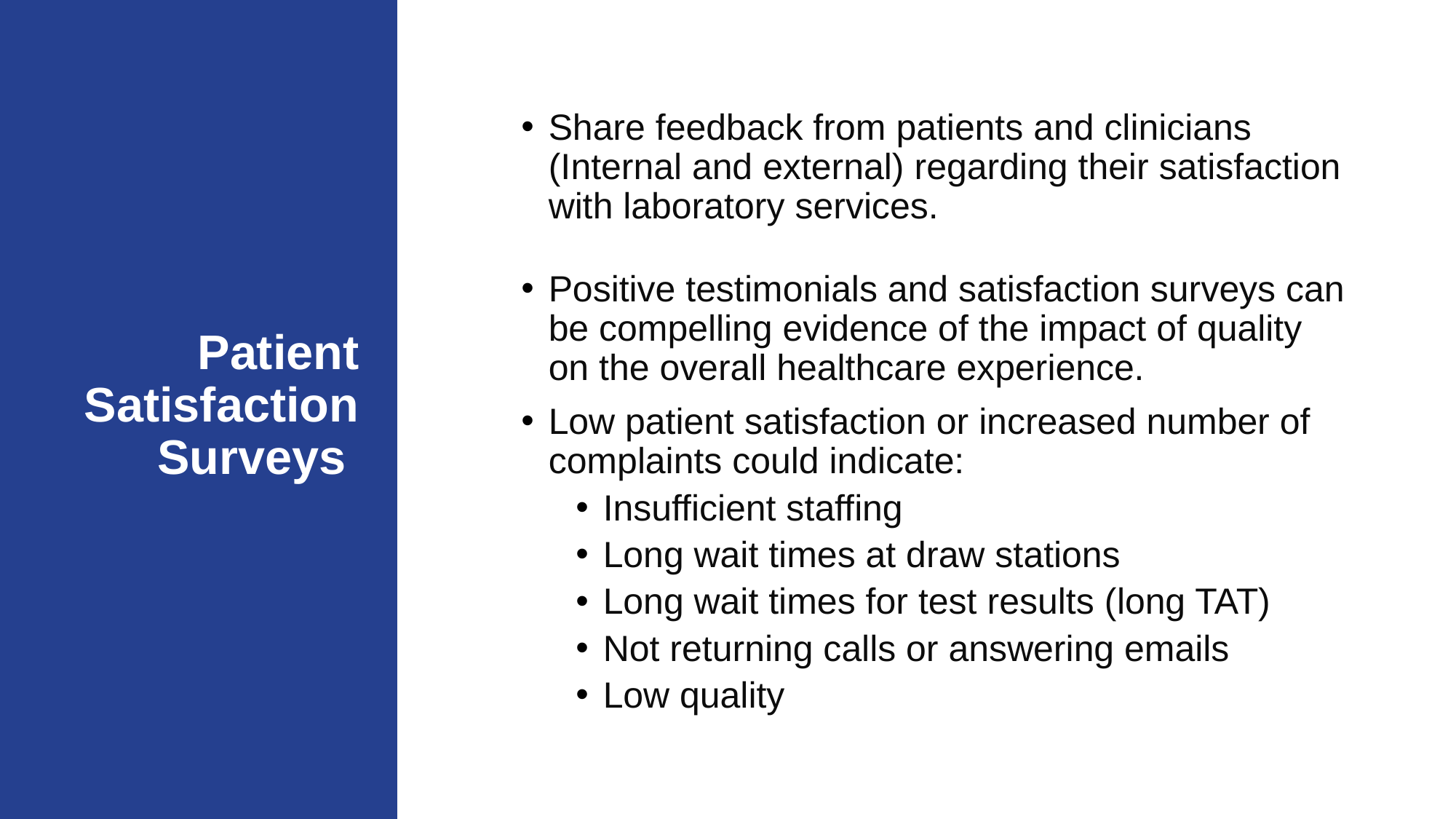

Share feedback from patients and clinicians (Internal and external) regarding their satisfaction with laboratory services.
Positive testimonials and satisfaction surveys can be compelling evidence of the impact of quality on the overall healthcare experience.
Low patient satisfaction or increased number of complaints could indicate:
Insufficient staffing
Long wait times at draw stations
Long wait times for test results (long TAT)
Not returning calls or answering emails
Low quality

# Patient Satisfaction Surveys